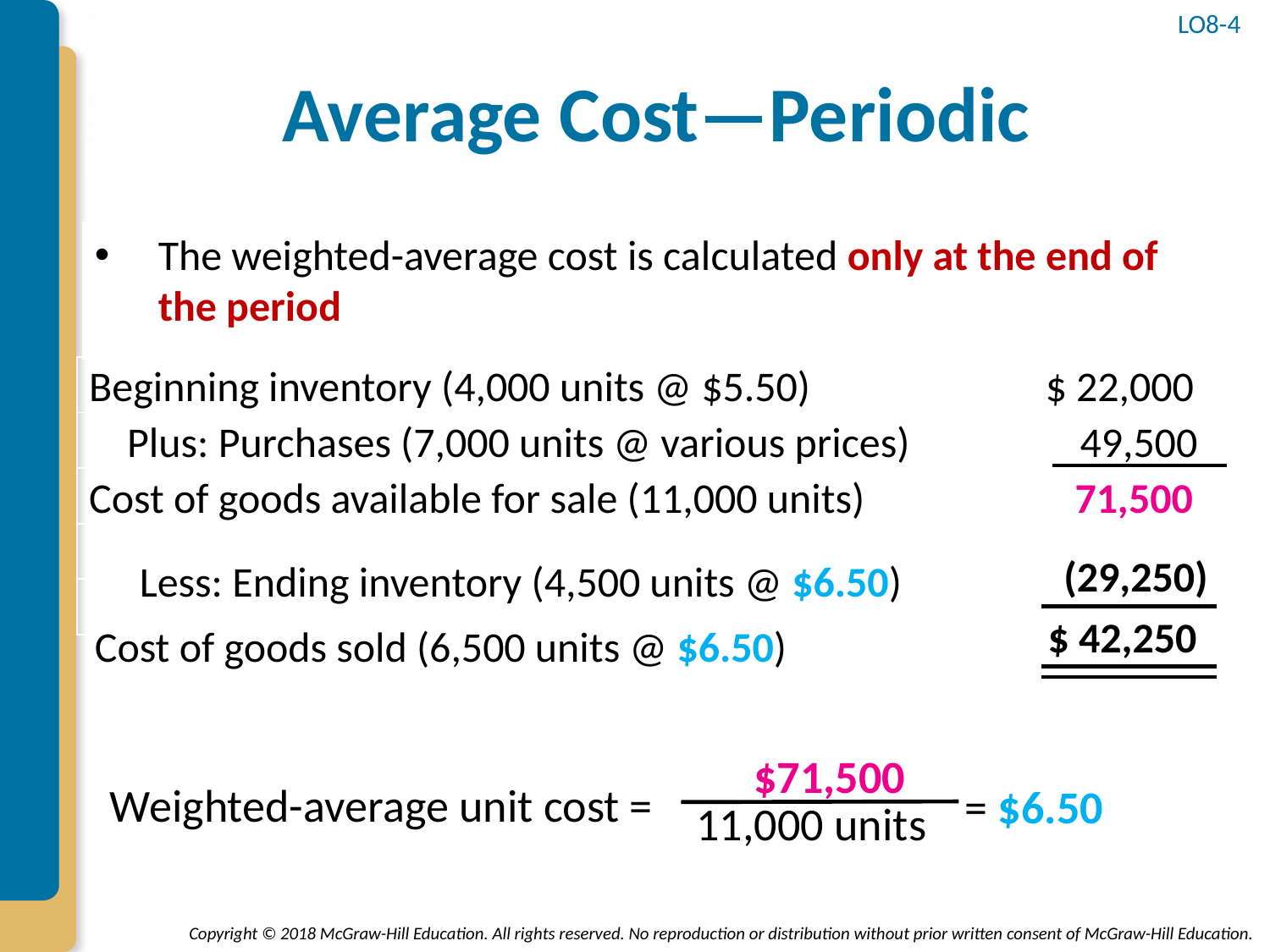

LO8-4
# Average Cost—Periodic
The weighted-average cost is calculated only at the end of the period
| Beginning inventory (4,000 units @ $5.50) | $ 22,000 |
| --- | --- |
| Plus: Purchases (7,000 units @ various prices) | 49,500 |
| Cost of goods available for sale (11,000 units) | 71,500 |
|  |  |
|  |  |
(29,250)
Less: Ending inventory (4,500 units @ $6.50)
 $ 42,250
Cost of goods sold (6,500 units @ $6.50)
$71,500
Weighted-average unit cost =
 = $6.50
11,000 units